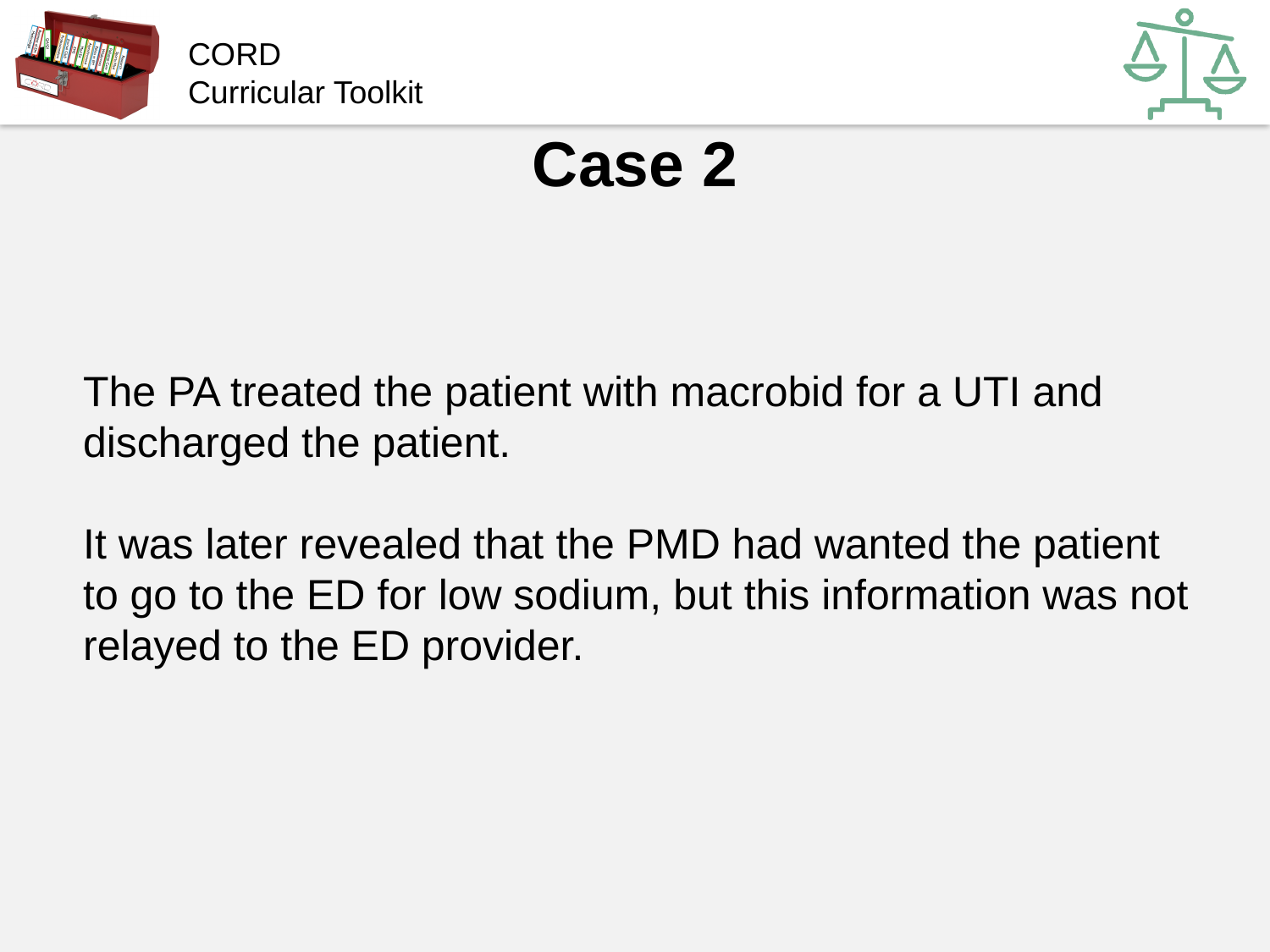

Case 2
The PA treated the patient with macrobid for a UTI and discharged the patient.

It was later revealed that the PMD had wanted the patient to go to the ED for low sodium, but this information was not relayed to the ED provider.